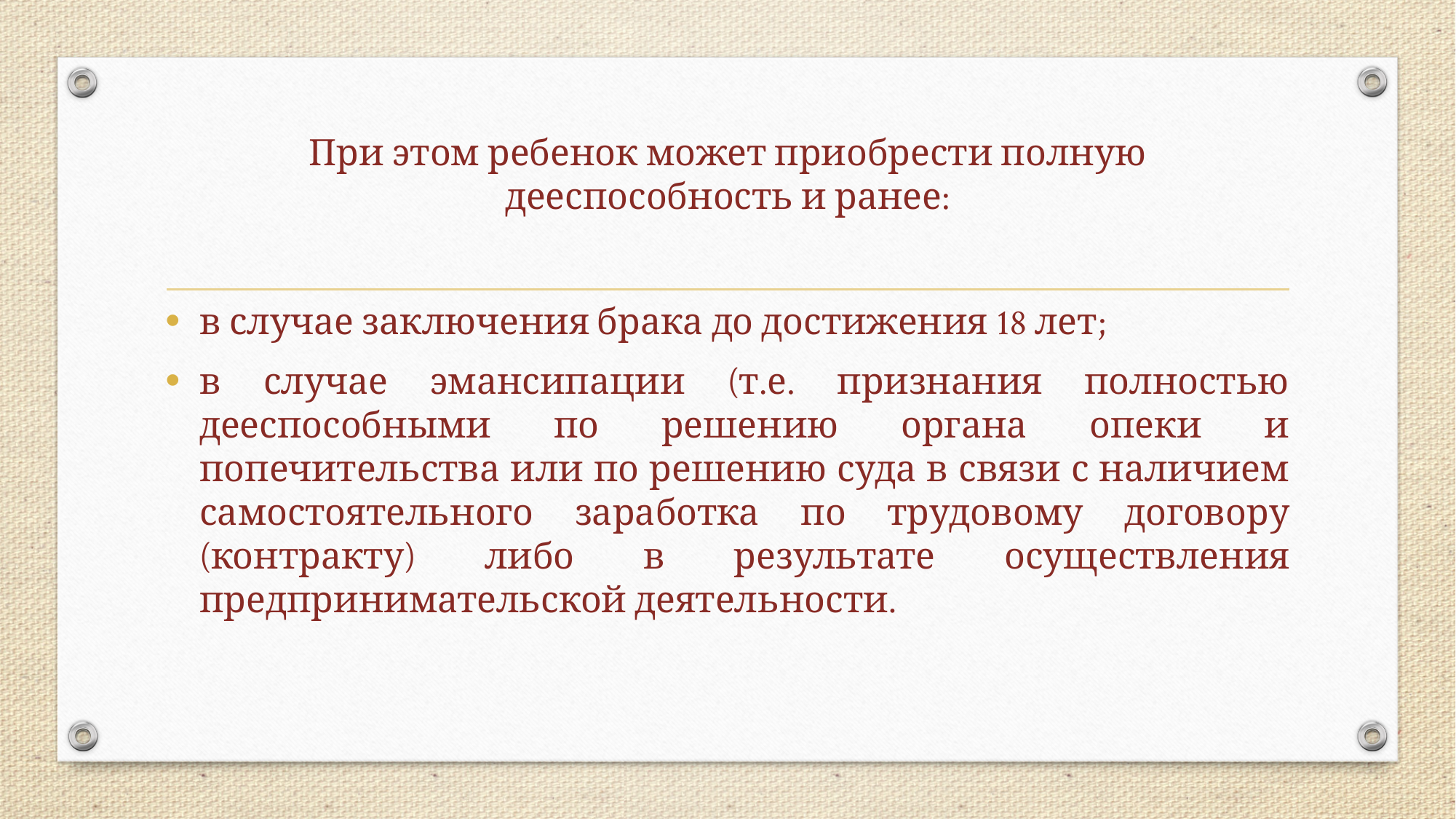

# При этом ребенок может приобрести полную дееспособность и ранее:
в случае заключения брака до достижения 18 лет;
в случае эмансипации (т.е. признания полностью дееспособными по решению органа опеки и попечительства или по решению суда в связи с наличием самостоятельного заработка по трудовому договору (контракту) либо в результате осуществления предпринимательской деятельности.